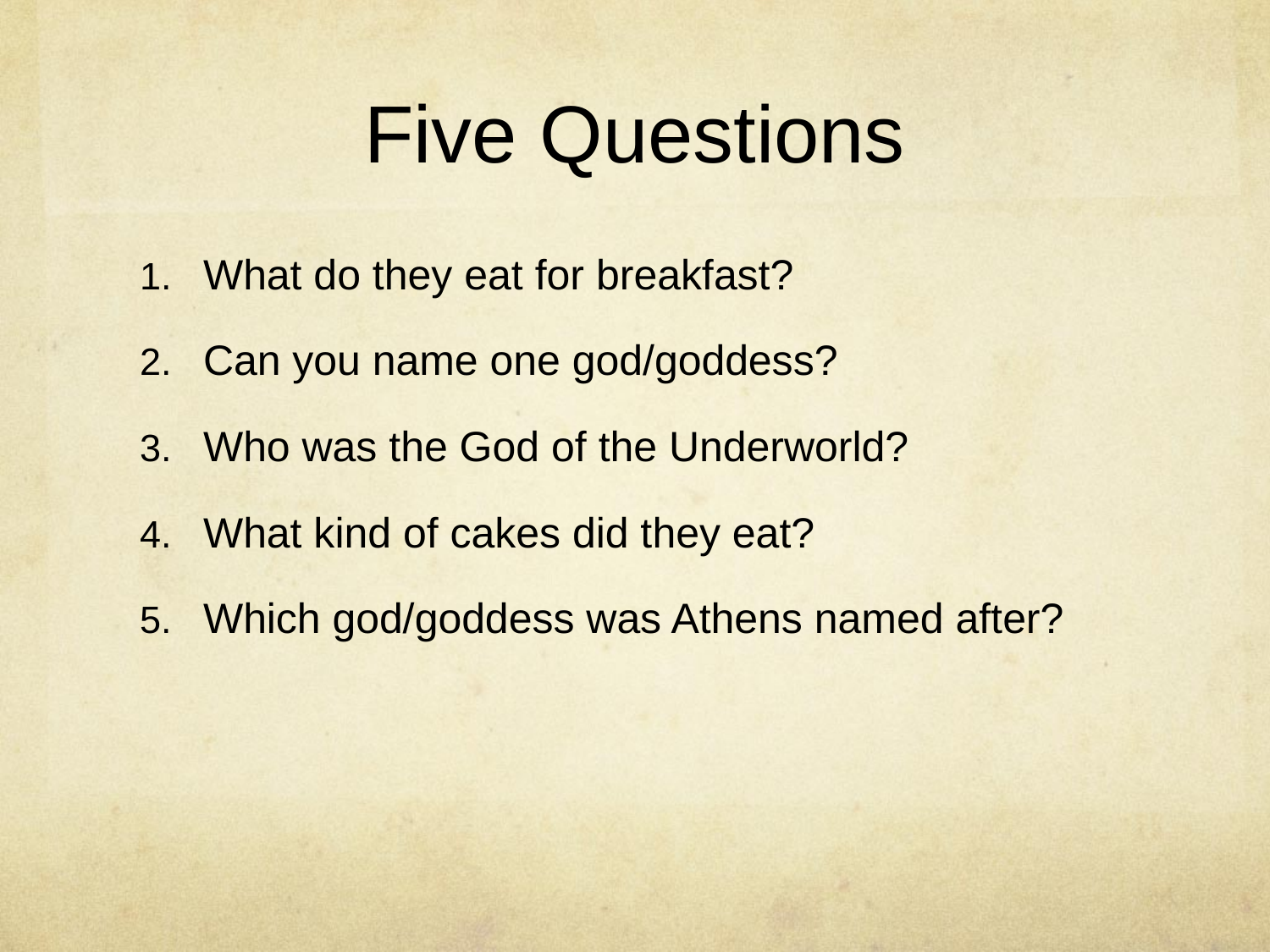

# Five Questions
What do they eat for breakfast?
Can you name one god/goddess?
Who was the God of the Underworld?
What kind of cakes did they eat?
Which god/goddess was Athens named after?